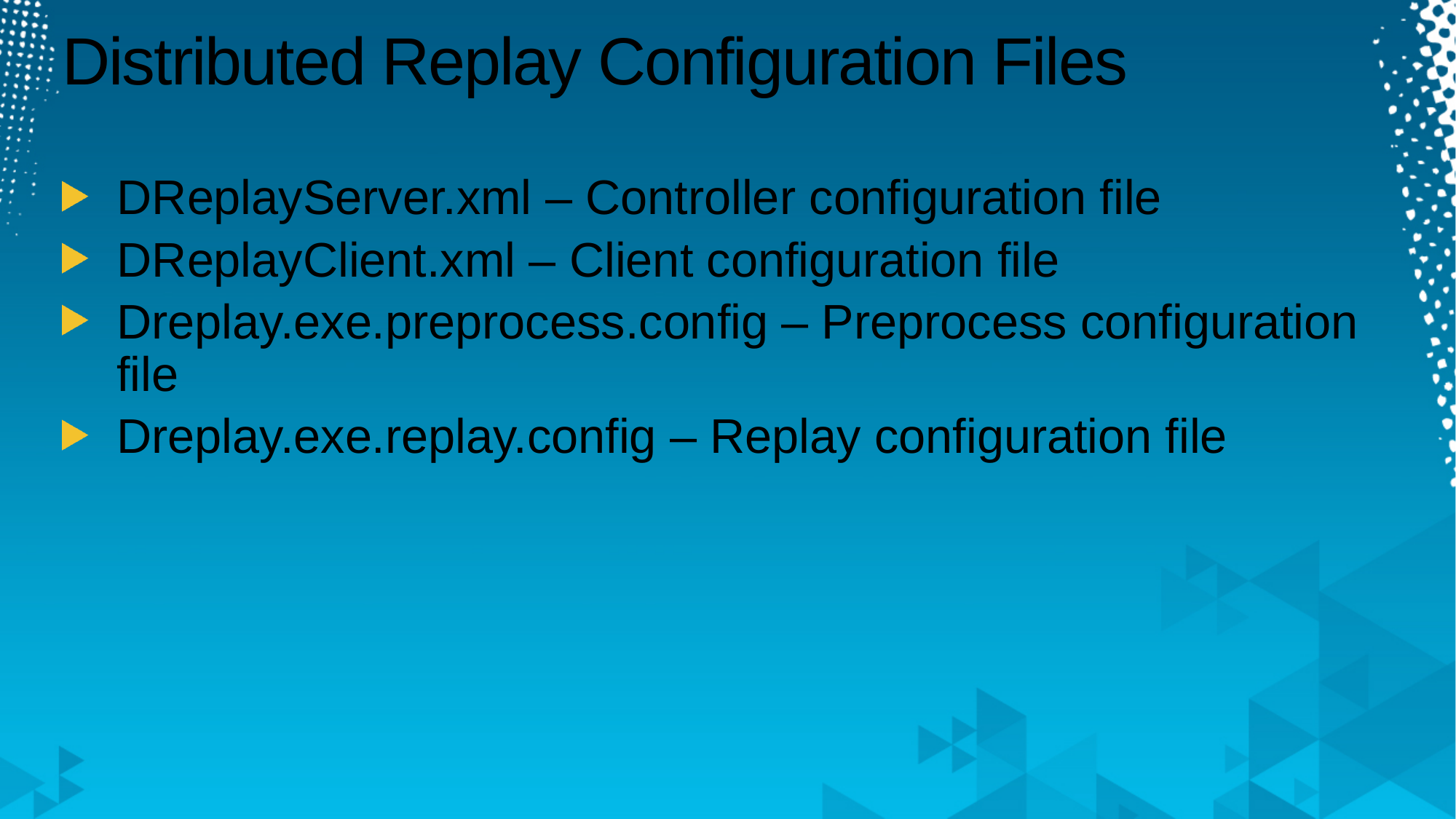

# Distributed Replay Configuration Files
DReplayServer.xml – Controller configuration file
DReplayClient.xml – Client configuration file
Dreplay.exe.preprocess.config – Preprocess configuration file
Dreplay.exe.replay.config – Replay configuration file